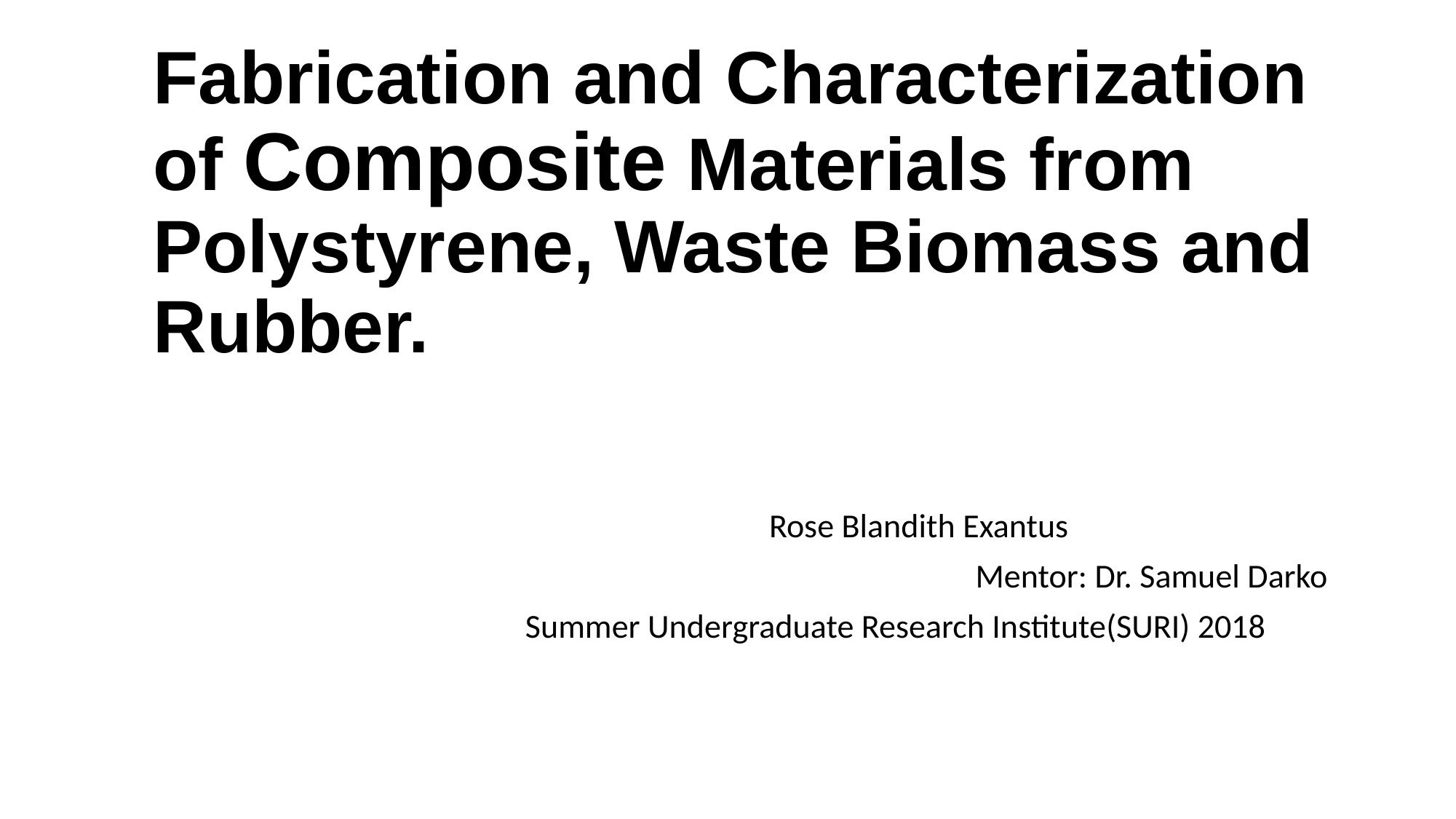

# Fabrication and Characterization of Composite Materials from Polystyrene, Waste Biomass and Rubber.

					   Rose Blandith Exantus
                                                                             Mentor: Dr. Samuel Darko
                          Summer Undergraduate Research Institute(SURI) 2018